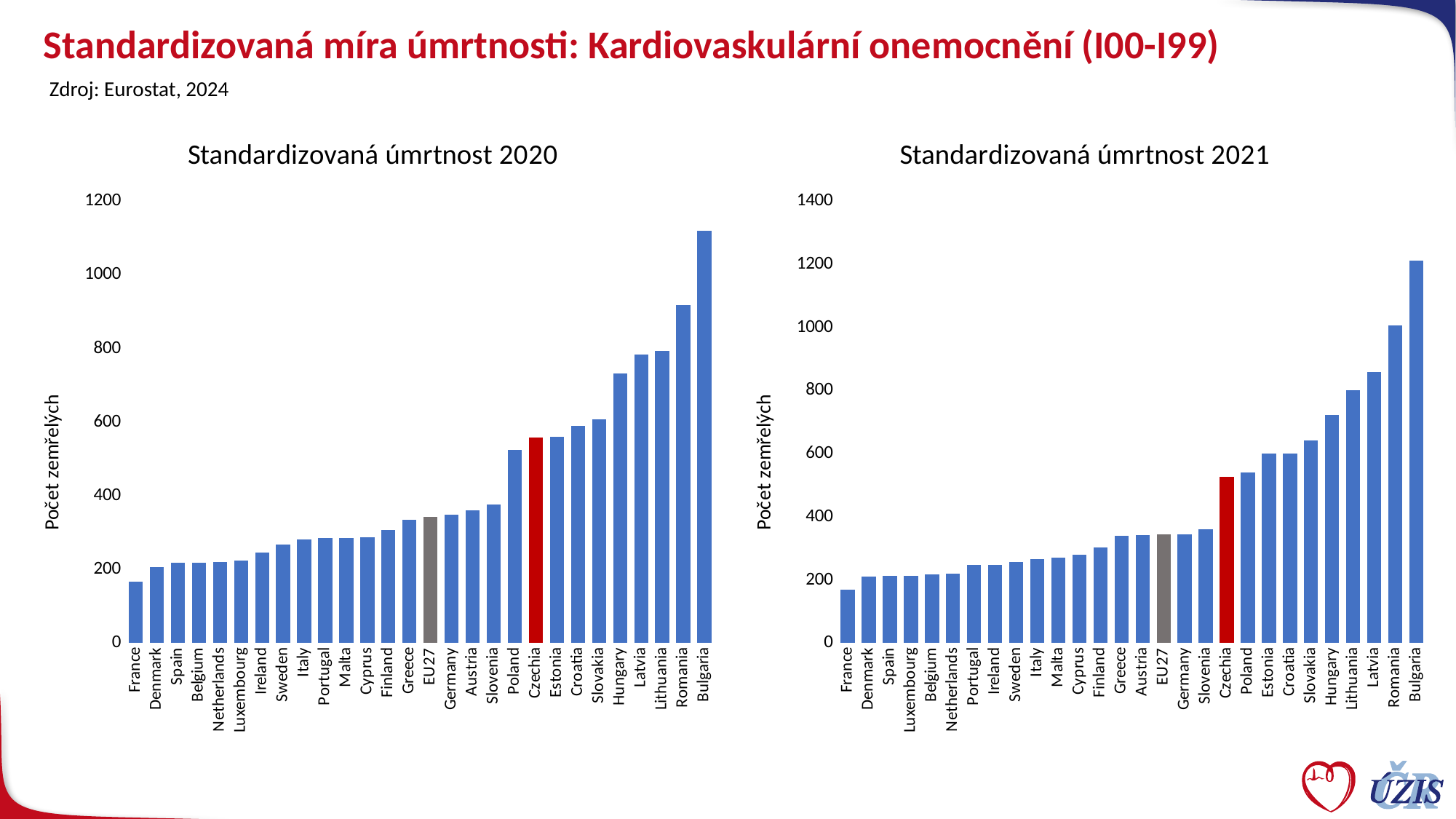

# Standardizovaná míra úmrtnosti: Kardiovaskulární onemocnění (I00-I99)
Zdroj: Eurostat, 2024

### Chart: Standardizovaná úmrtnost 2020

| Category | Řada 1 |
|---|---|
| France | 167.68 |
| Denmark | 207.38 |
| Spain | 217.82 |
| Belgium | 217.88 |
| Netherlands | 219.67 |
| Luxembourg | 224.43 |
| Ireland | 245.3 |
| Sweden | 267.3 |
| Italy | 281.14 |
| Portugal | 285.0 |
| Malta | 286.04 |
| Cyprus | 287.66 |
| Finland | 306.77 |
| Greece | 335.13 |
| EU27 | 343.69 |
| Germany | 348.27 |
| Austria | 360.98 |
| Slovenia | 377.11 |
| Poland | 523.79 |
| Czechia | 557.77 |
| Estonia | 560.24 |
| Croatia | 590.92 |
| Slovakia | 607.09 |
| Hungary | 731.41 |
| Latvia | 783.53 |
| Lithuania | 793.47 |
| Romania | 918.16 |
| Bulgaria | 1119.67 |

### Chart: Standardizovaná úmrtnost 2021

| Category | Řada 1 |
|---|---|
| France | 169.92 |
| Denmark | 211.84 |
| Spain | 212.97 |
| Luxembourg | 213.17 |
| Belgium | 216.99 |
| Netherlands | 219.85 |
| Portugal | 247.92 |
| Ireland | 248.17 |
| Sweden | 257.05 |
| Italy | 266.89 |
| Malta | 271.79 |
| Cyprus | 280.83 |
| Finland | 303.95 |
| Greece | 339.51 |
| Austria | 343.27 |
| EU27 | 343.42 |
| Germany | 345.05 |
| Slovenia | 361.2 |
| Czechia | 525.62 |
| Poland | 541.44 |
| Estonia | 599.43 |
| Croatia | 601.26 |
| Slovakia | 641.22 |
| Hungary | 722.84 |
| Lithuania | 800.68 |
| Latvia | 859.46 |
| Romania | 1005.42 |
| Bulgaria | 1210.96 |